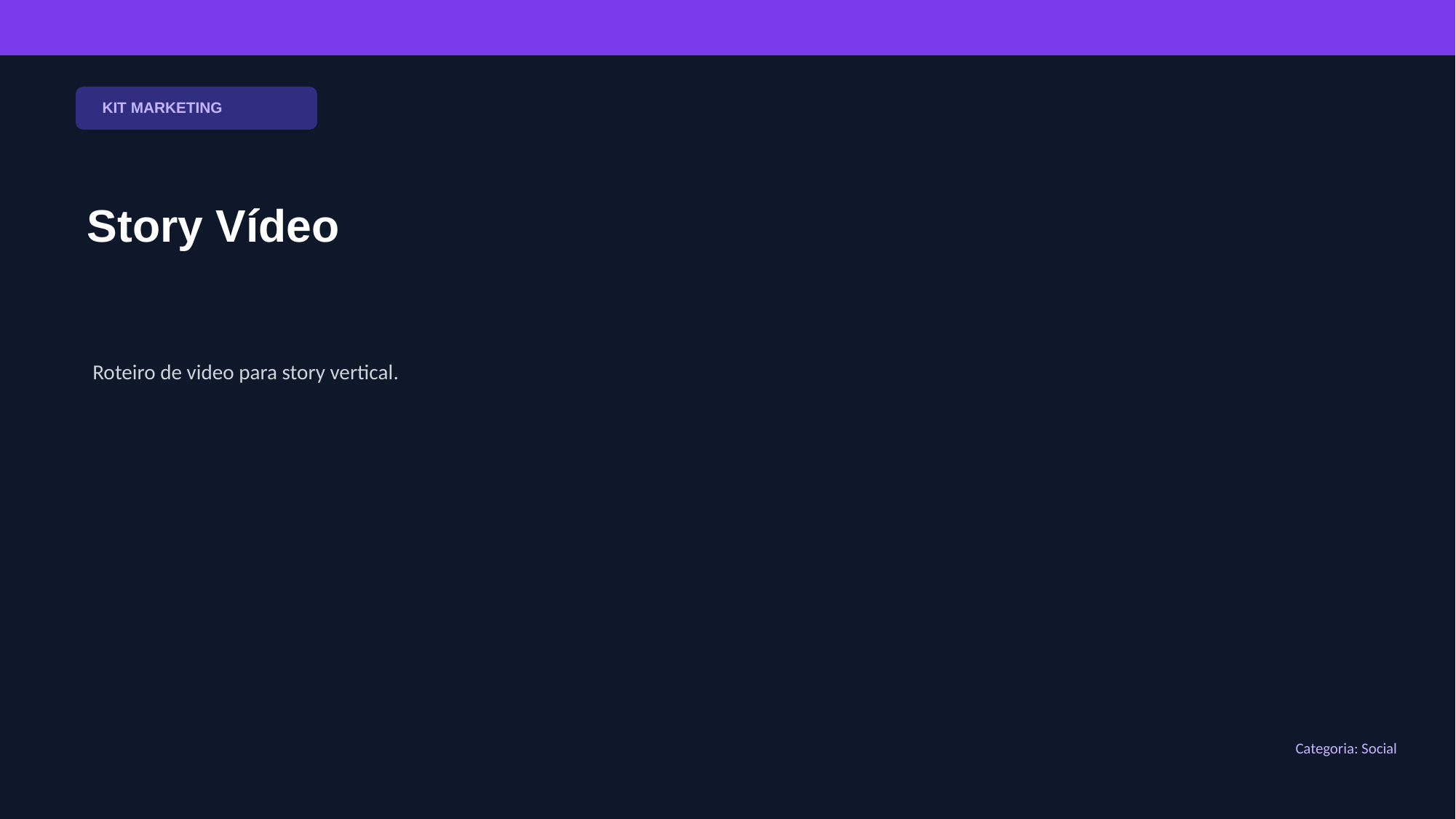

KIT MARKETING
Story Vídeo
Roteiro de video para story vertical.
Categoria: Social